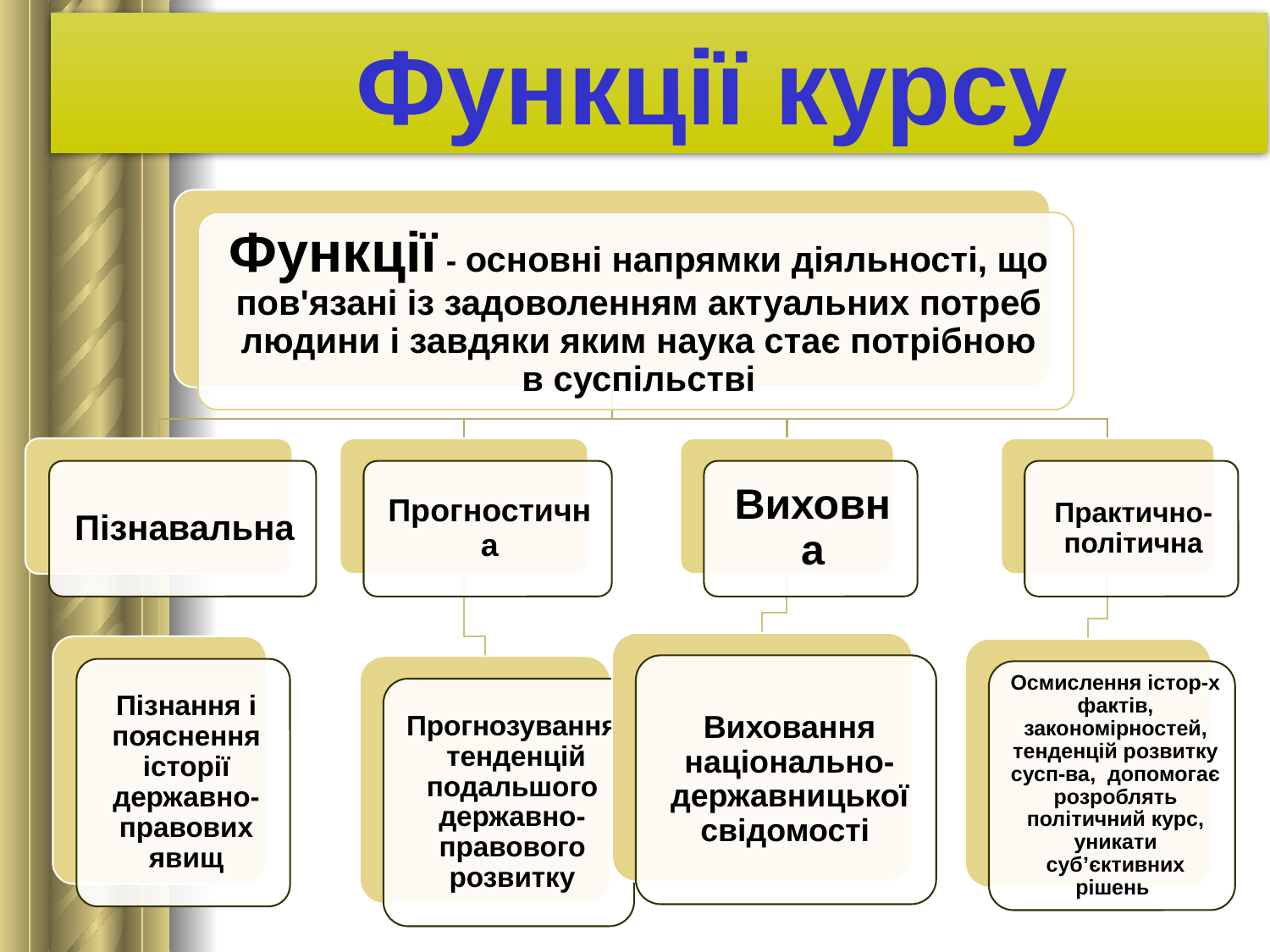

Функції курсу
Функції - основні напрямки діяльності, що пов'язані із задоволенням актуальних потреб людини і завдяки яким наука стає потрібною в суспільстві
Пізнавальна
Пізнання і пояснення історії державно-правових явищ
Прогностична
Прогнозування  тенденцій подальшого державно-правового розвитку
Виховна
Виховання національно-державницької свідомості
Практично-політична
Осмислення істор-х фактів, закономірностей, тенденцій розвитку сусп-ва,  допомогає розроблять політичний курс, уникати суб’єктивних рішень